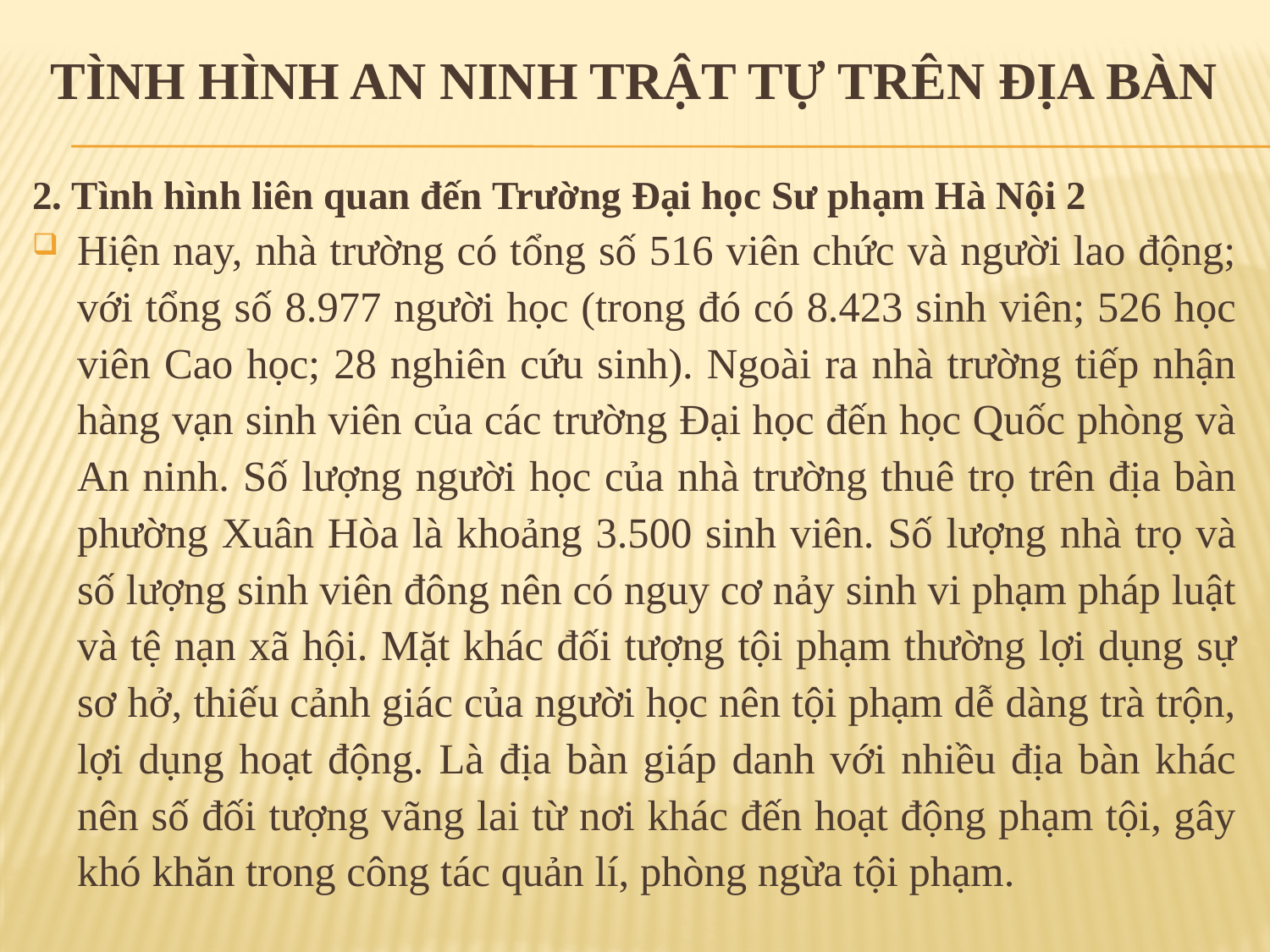

# TÌNH HÌNH AN NINH TRẬT TỰ TRÊN ĐỊA BÀN
2. Tình hình liên quan đến Trường Đại học Sư phạm Hà Nội 2
Hiện nay, nhà trường có tổng số 516 viên chức và người lao động; với tổng số 8.977 người học (trong đó có 8.423 sinh viên; 526 học viên Cao học; 28 nghiên cứu sinh). Ngoài ra nhà trường tiếp nhận hàng vạn sinh viên của các trường Đại học đến học Quốc phòng và An ninh. Số lượng người học của nhà trường thuê trọ trên địa bàn phường Xuân Hòa là khoảng 3.500 sinh viên. Số lượng nhà trọ và số lượng sinh viên đông nên có nguy cơ nảy sinh vi phạm pháp luật và tệ nạn xã hội. Mặt khác đối tượng tội phạm thường lợi dụng sự sơ hở, thiếu cảnh giác của người học nên tội phạm dễ dàng trà trộn, lợi dụng hoạt động. Là địa bàn giáp danh với nhiều địa bàn khác nên số đối tượng vãng lai từ nơi khác đến hoạt động phạm tội, gây khó khăn trong công tác quản lí, phòng ngừa tội phạm.